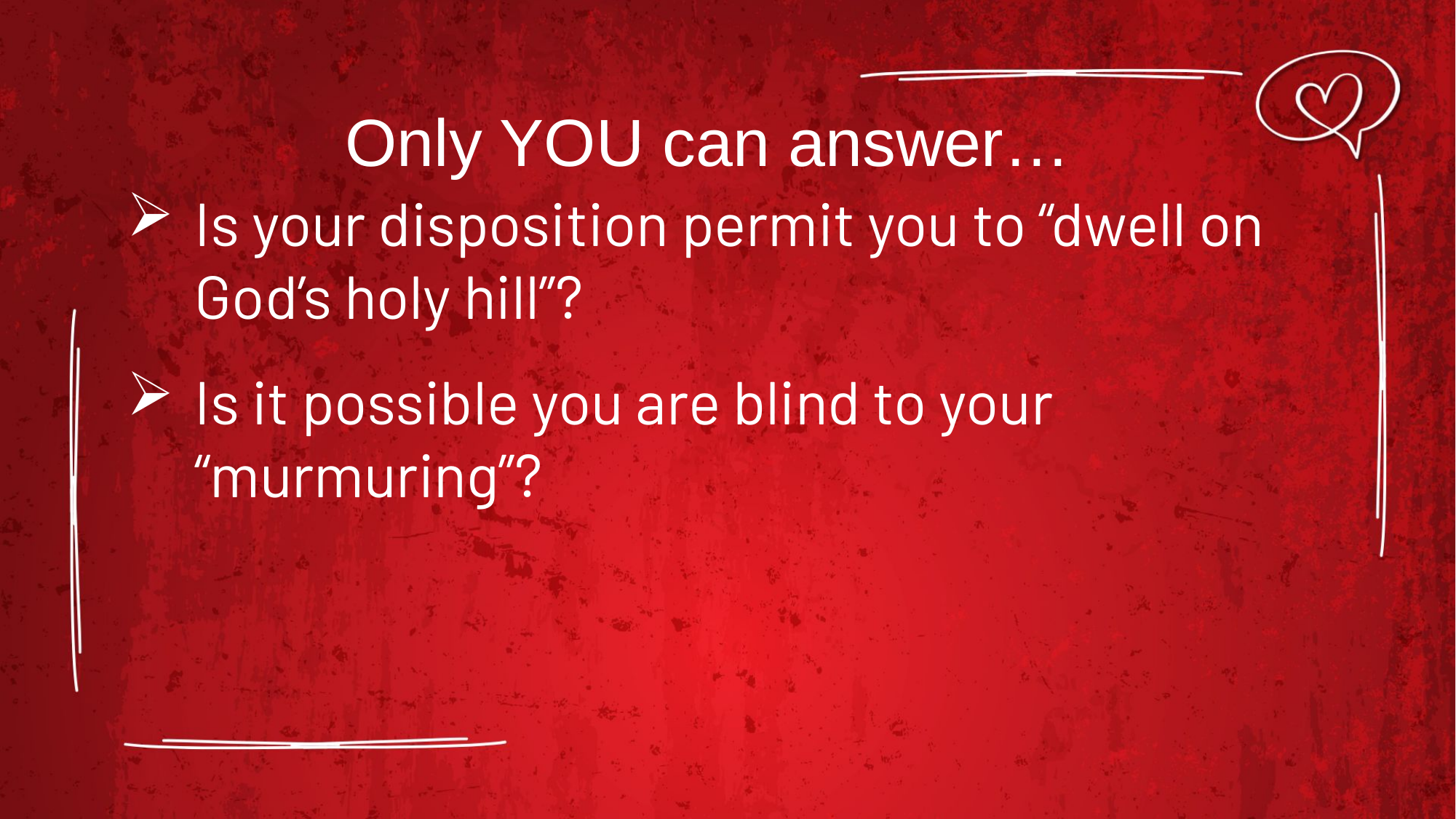

# Only YOU can answer…
Is your disposition permit you to “dwell on God’s holy hill”?
Is it possible you are blind to your “murmuring”?